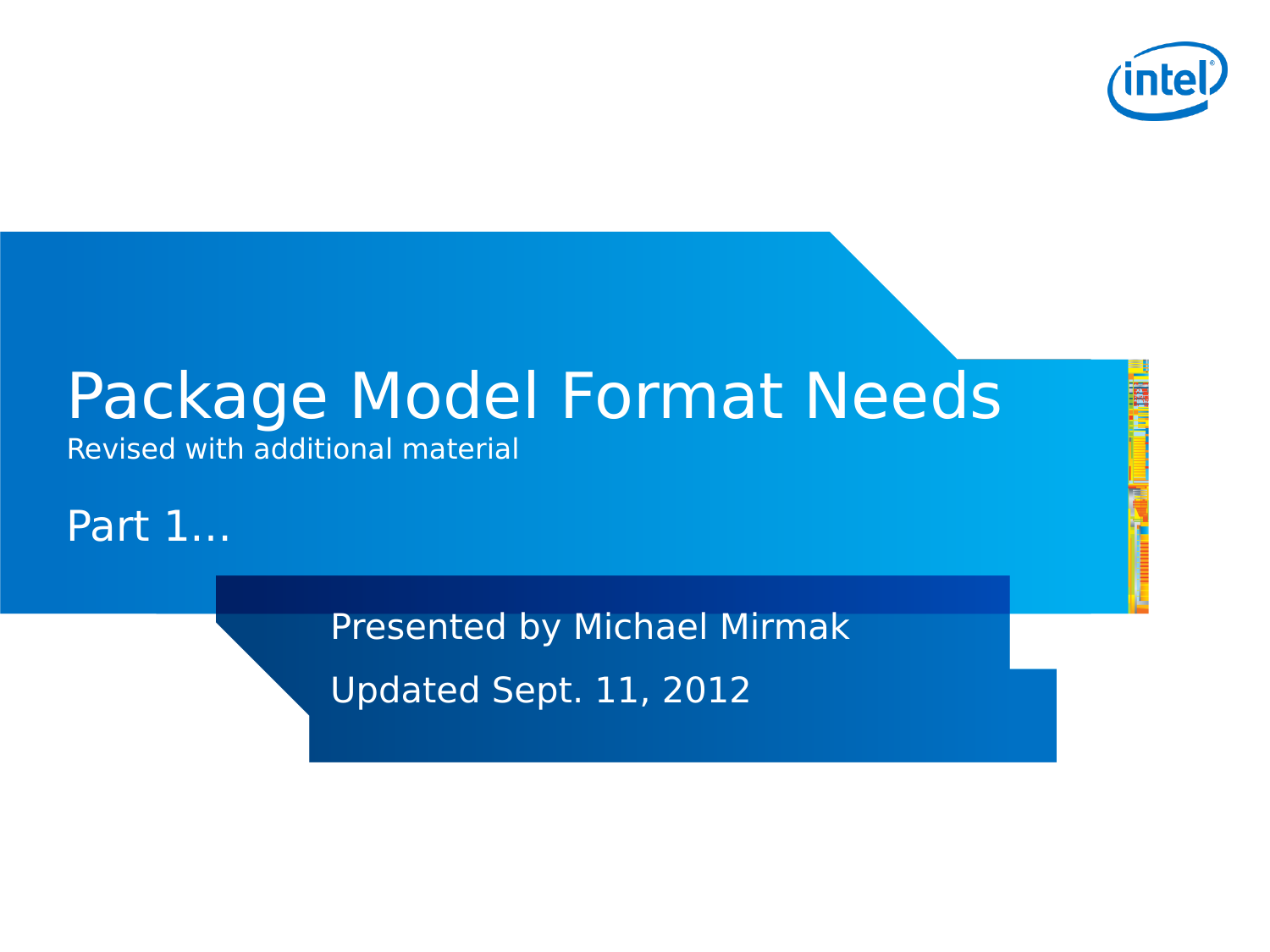

# Package Model Format Needs Revised with additional material Part 1…
Presented by Michael Mirmak
Updated Sept. 11, 2012